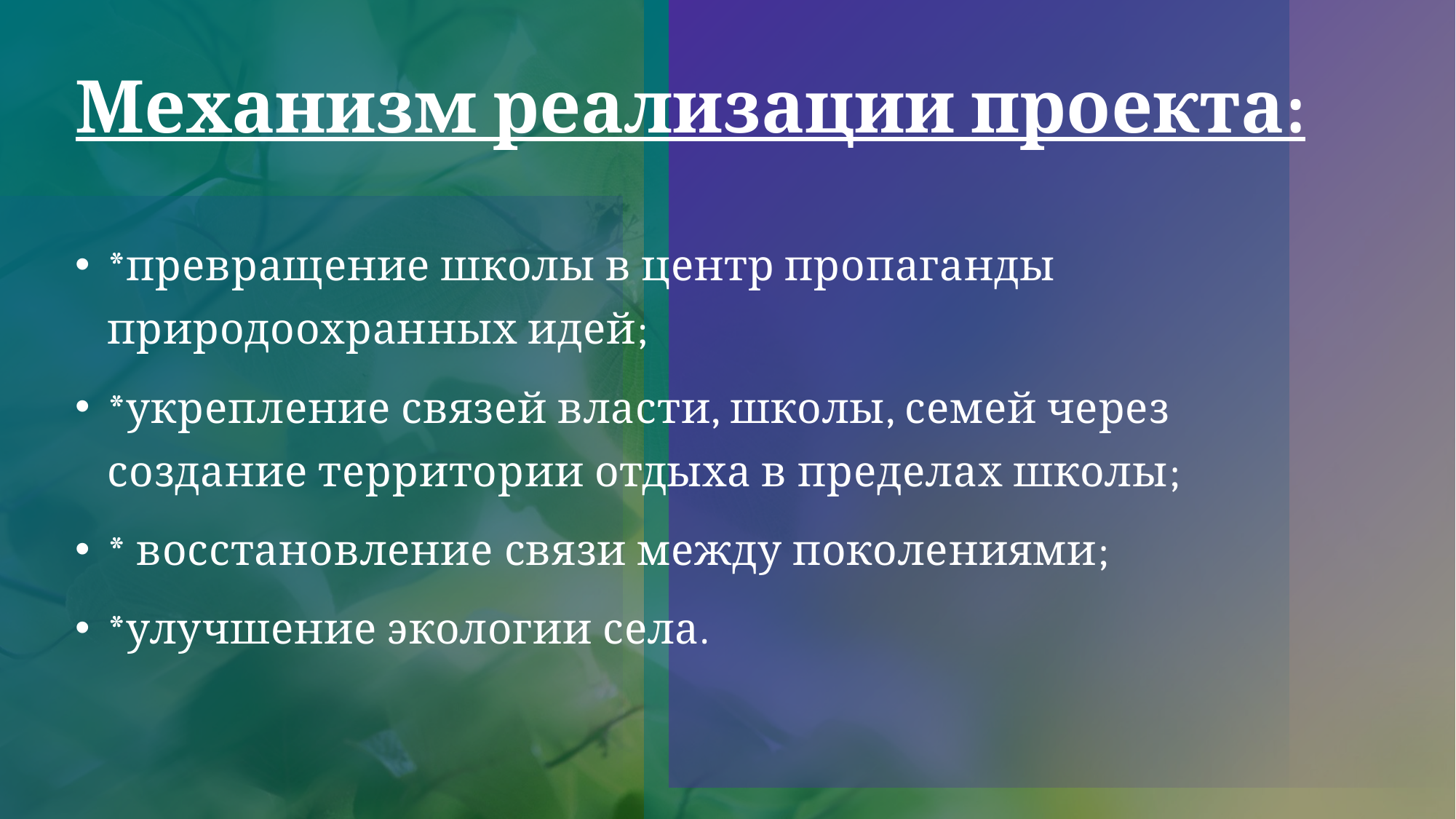

# Механизм реализации проекта:

*превращение школы в центр пропаганды природоохранных идей;
*укрепление связей власти, школы, семей через создание территории отдыха в пределах школы;
* восстановление связи между поколениями;
*улучшение экологии села.